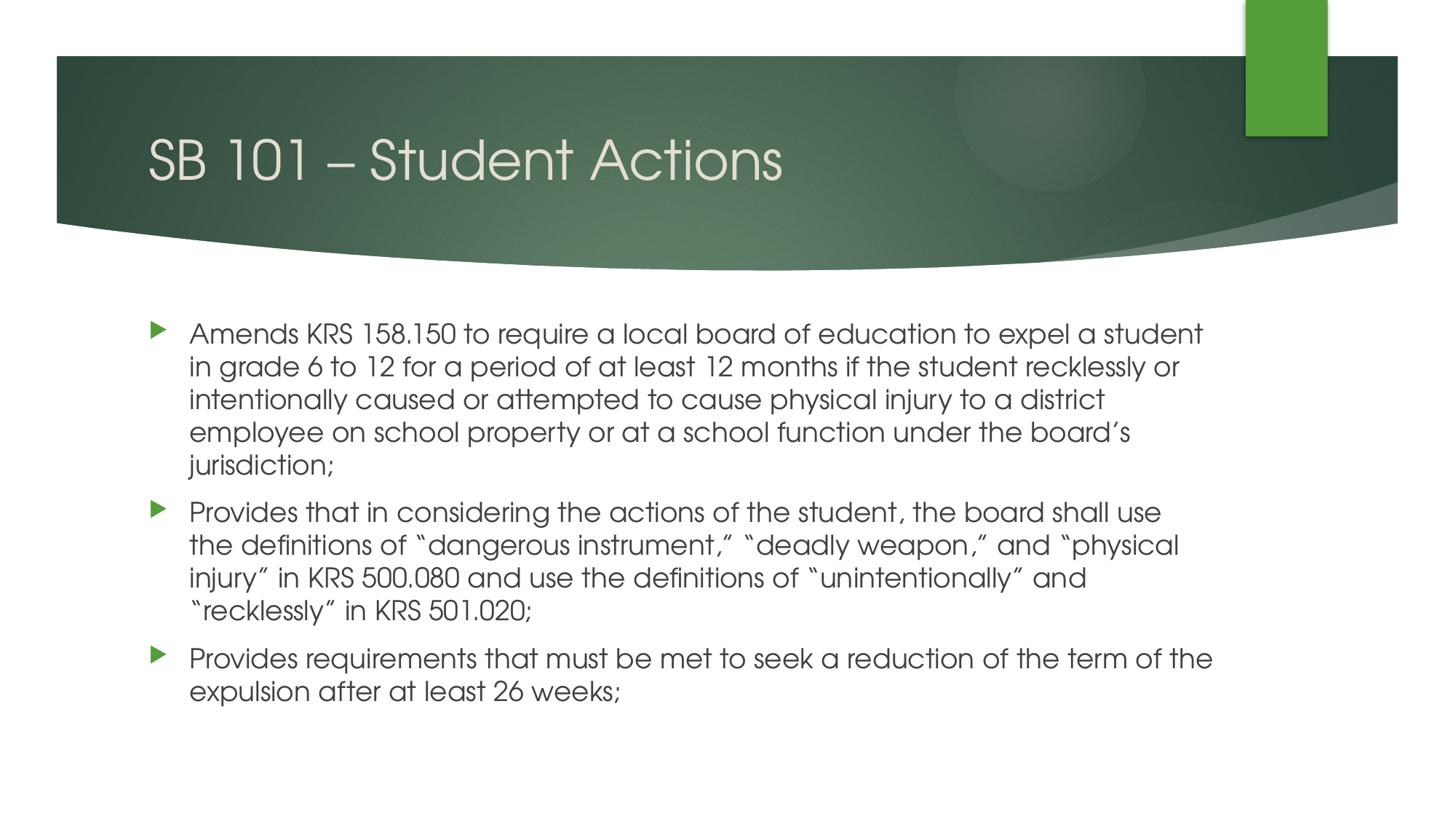

# SB 101 – Student Actions
Amends KRS 158.150 to require a local board of education to expel a student in grade 6 to 12 for a period of at least 12 months if the student recklessly or intentionally caused or attempted to cause physical injury to a district employee on school property or at a school function under the board’s jurisdiction;
Provides that in considering the actions of the student, the board shall use the definitions of “dangerous instrument,” “deadly weapon,” and “physical injury” in KRS 500.080 and use the definitions of “unintentionally” and “recklessly” in KRS 501.020;
Provides requirements that must be met to seek a reduction of the term of the expulsion after at least 26 weeks;